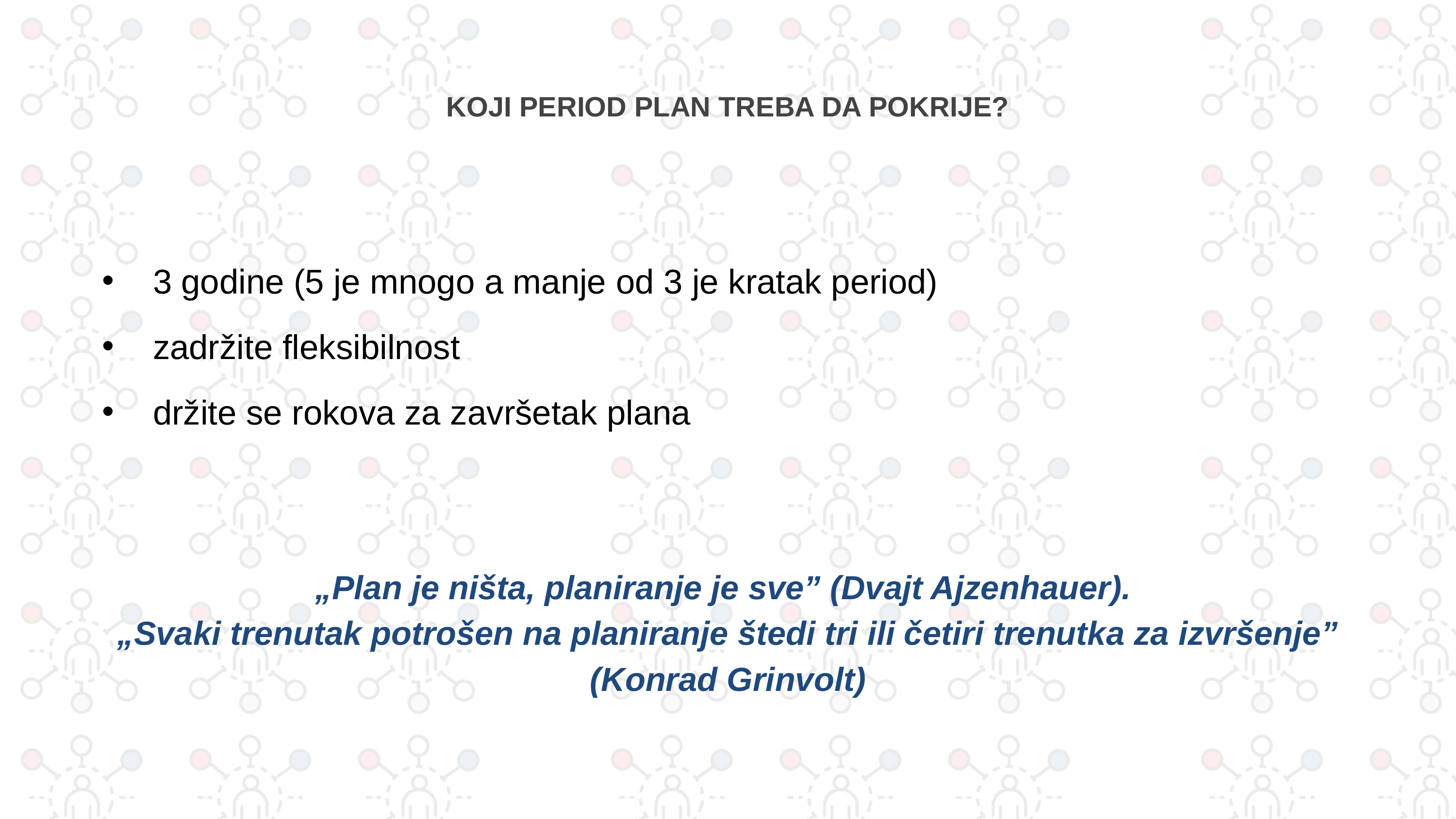

# KOJI PERIOD PLAN TREBA DA POKRIJE?
3 godine (5 je mnogo a manje od 3 je kratak period)
zadržite fleksibilnost
držite se rokova za završetak plana

„Plan je ništa, planiranje je sve” (Dvajt Ajzenhauer).
„Svaki trenutak potrošen na planiranje štedi tri ili četiri trenutka za izvršenje” (Konrad Grinvolt)